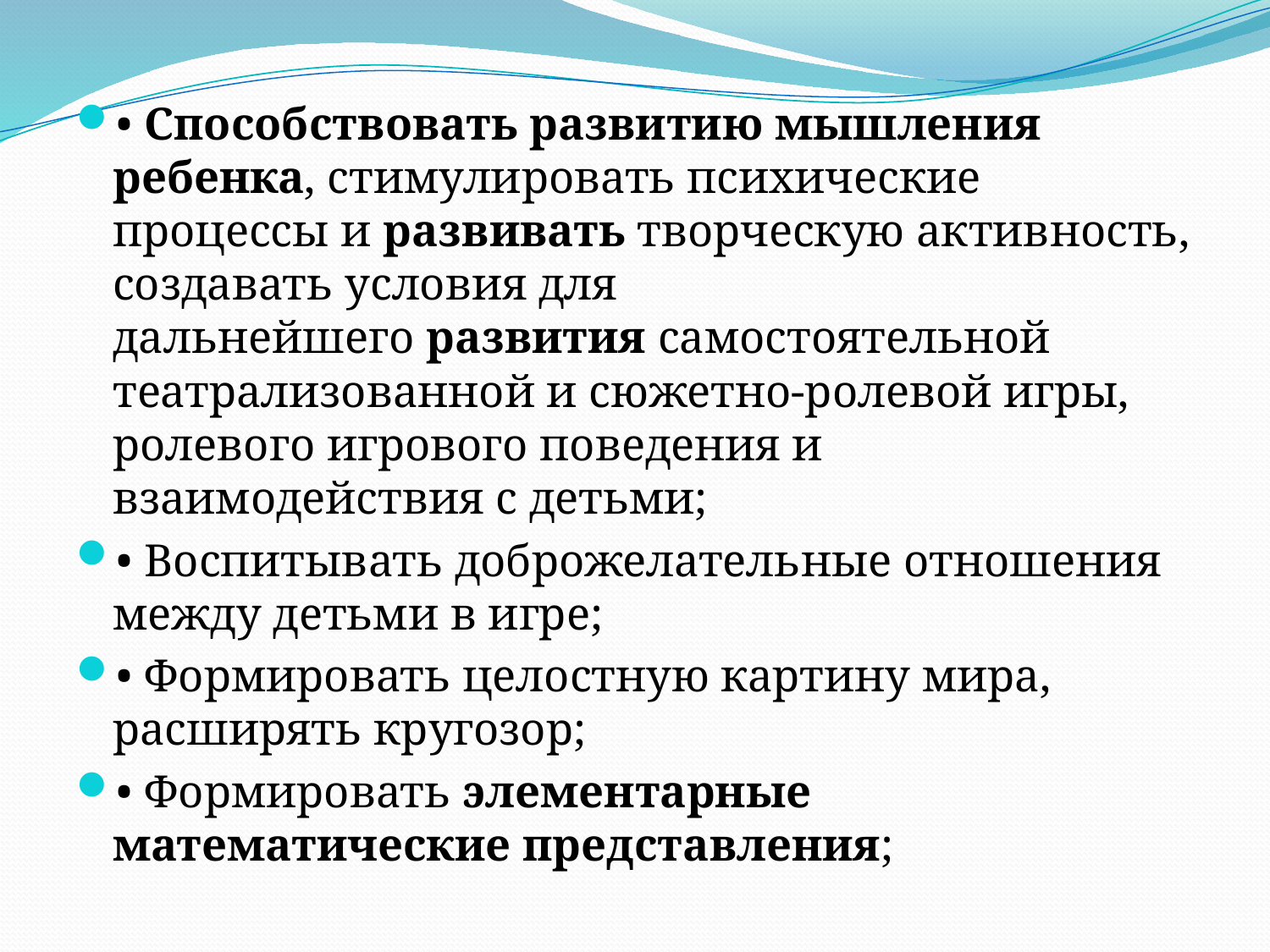

• Способствовать развитию мышления ребенка, стимулировать психические процессы и развивать творческую активность, создавать условия для дальнейшего развития самостоятельной театрализованной и сюжетно-ролевой игры, ролевого игрового поведения и взаимодействия с детьми;
• Воспитывать доброжелательные отношения между детьми в игре;
• Формировать целостную картину мира, расширять кругозор;
• Формировать элементарные математические представления;